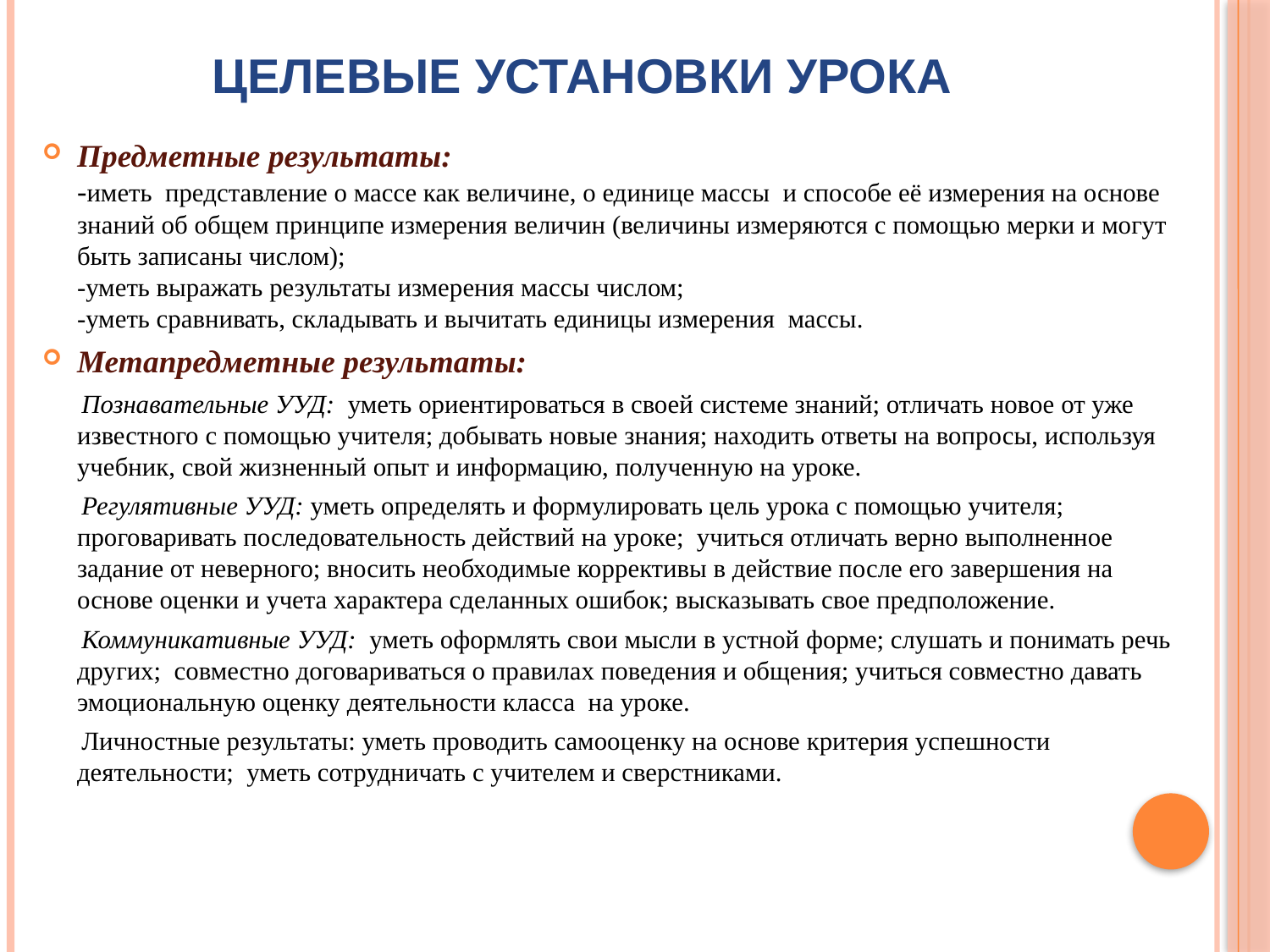

# Целевые установки урока
Предметные результаты:
-иметь  представление о массе как величине, о единице массы  и способе её измерения на основе знаний об общем принципе измерения величин (величины измеряются с помощью мерки и могут быть записаны числом);
-уметь выражать результаты измерения массы числом;
-уметь сравнивать, складывать и вычитать единицы измерения  массы.
Метапредметные результаты:
      Познавательные УУД:  уметь ориентироваться в своей системе знаний; отличать новое от уже известного с помощью учителя; добывать новые знания; находить ответы на вопросы, используя учебник, свой жизненный опыт и информацию, полученную на уроке.
      Регулятивные УУД: уметь определять и формулировать цель урока с помощью учителя; проговаривать последовательность действий на уроке;  учиться отличать верно выполненное задание от неверного; вносить необходимые коррективы в действие после его завершения на основе оценки и учета характера сделанных ошибок; высказывать свое предположение.
      Коммуникативные УУД:  уметь оформлять свои мысли в устной форме; слушать и понимать речь других;  совместно договариваться о правилах поведения и общения; учиться совместно давать эмоциональную оценку деятельности класса  на уроке.
      Личностные результаты: уметь проводить самооценку на основе критерия успешности деятельности;  уметь сотрудничать с учителем и сверстниками.